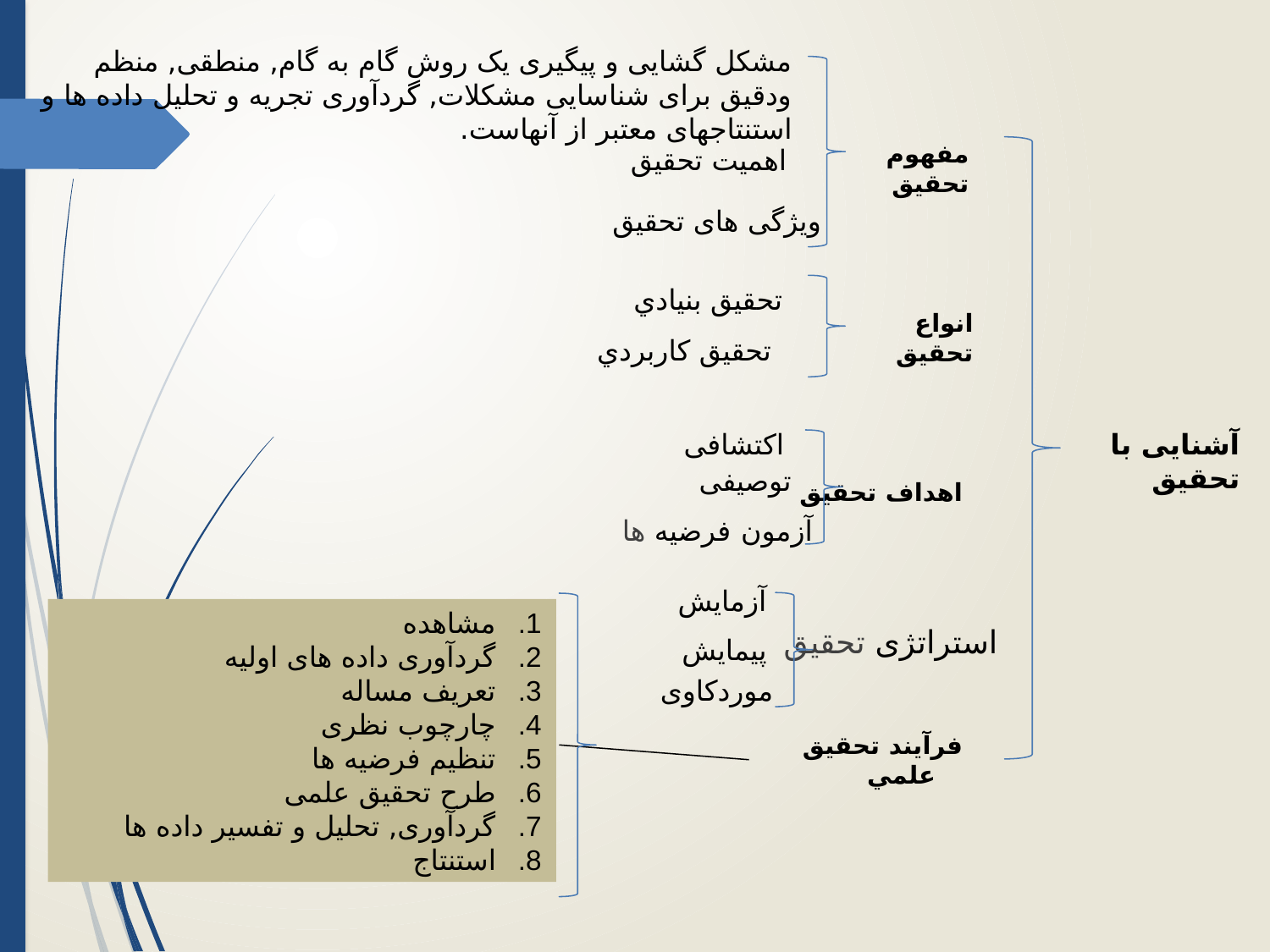

مشکل گشایی و پیگیری یک روش گام به گام, منطقی, منظم ودقیق برای شناسایی مشکلات, گردآوری تجریه و تحلیل داده ها و استنتاجهای معتبر از آنهاست.

مفهوم تحقیق
اهمیت تحقیق

ویژگی های تحقیق

تحقيق بنيادي
انواع تحقيق
تحقيق كاربردي
آشنایی با تحقيق
اکتشافی

توصیفی
اهداف تحقیق
آزمون فرضیه ها
آزمایش

مشاهده
گردآوری داده های اولیه
تعریف مساله
چارچوب نظری
تنظیم فرضیه ها
طرح تحقیق علمی
گردآوری, تحلیل و تفسیر داده ها
استنتاج
استراتژی تحقیق
پیمایش
موردکاوی
فرآیند تحقيق علمي